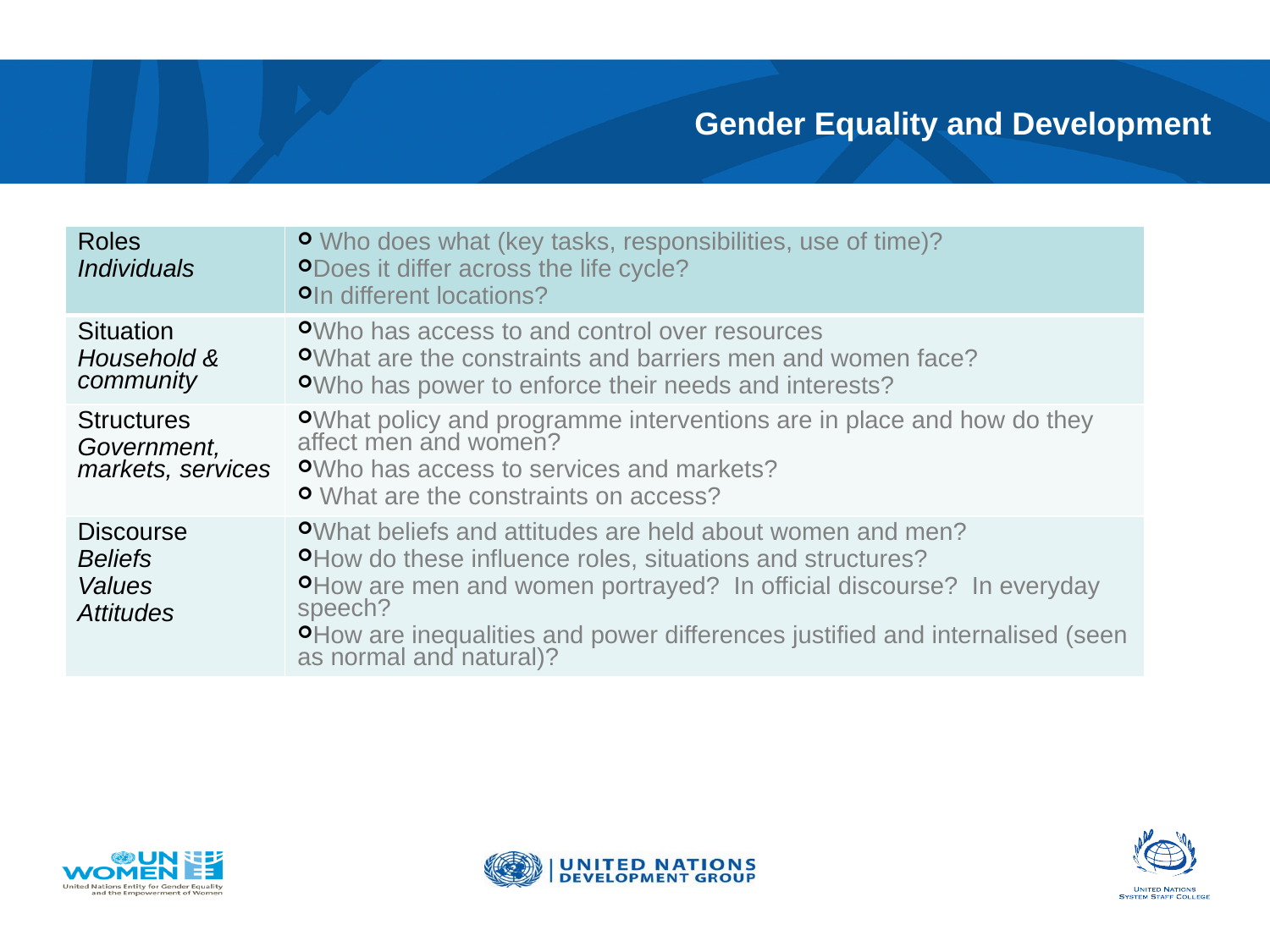

# Gender Equality and Development
| Roles Individuals | Who does what (key tasks, responsibilities, use of time)? Does it differ across the life cycle? In different locations? |
| --- | --- |
| Situation Household & community | Who has access to and control over resources What are the constraints and barriers men and women face? Who has power to enforce their needs and interests? |
| Structures Government, markets, services | What policy and programme interventions are in place and how do they affect men and women? Who has access to services and markets? What are the constraints on access? |
| Discourse Beliefs Values Attitudes | What beliefs and attitudes are held about women and men? How do these influence roles, situations and structures? How are men and women portrayed? In official discourse? In everyday speech? How are inequalities and power differences justified and internalised (seen as normal and natural)? |